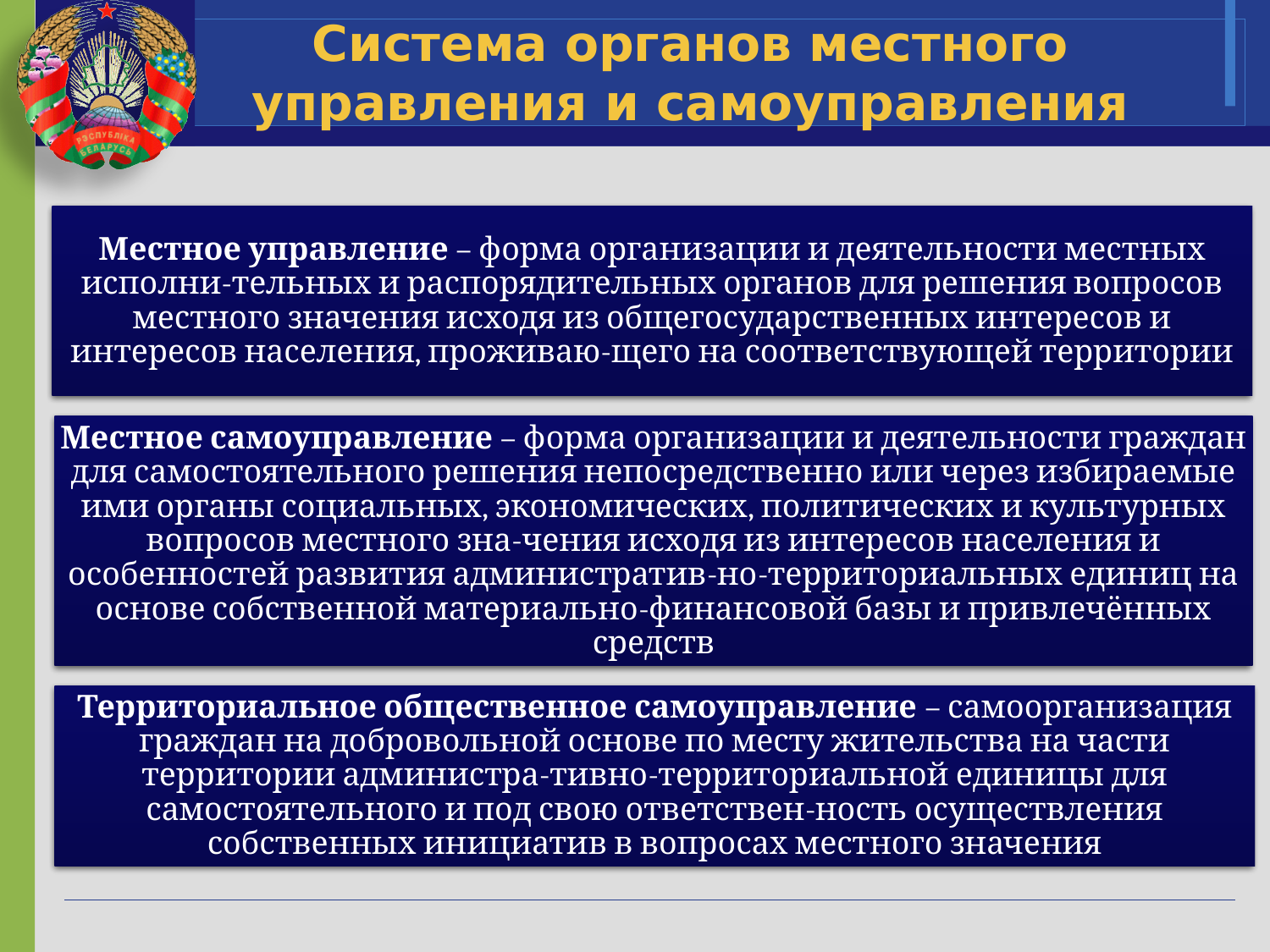

# Система органов местного управления и самоуправления

Местное управление – форма организации и деятельности местных исполни-тельных и распорядительных органов для решения вопросов местного значения исходя из общегосударственных интересов и интересов населения, проживаю-щего на соответствующей территории

Местное самоуправление – форма организации и деятельности граждан для самостоятельного решения непосредственно или через избираемые ими органы социальных, экономических, политических и культурных вопросов местного зна-чения исходя из интересов населения и особенностей развития административ-но-территориальных единиц на основе собственной материально-финансовой базы и привлечённых средств

Территориальное общественное самоуправление – самоорганизация граждан на добровольной основе по месту жительства на части территории администра-тивно-территориальной единицы для самостоятельного и под свою ответствен-ность осуществления собственных инициатив в вопросах местного значения